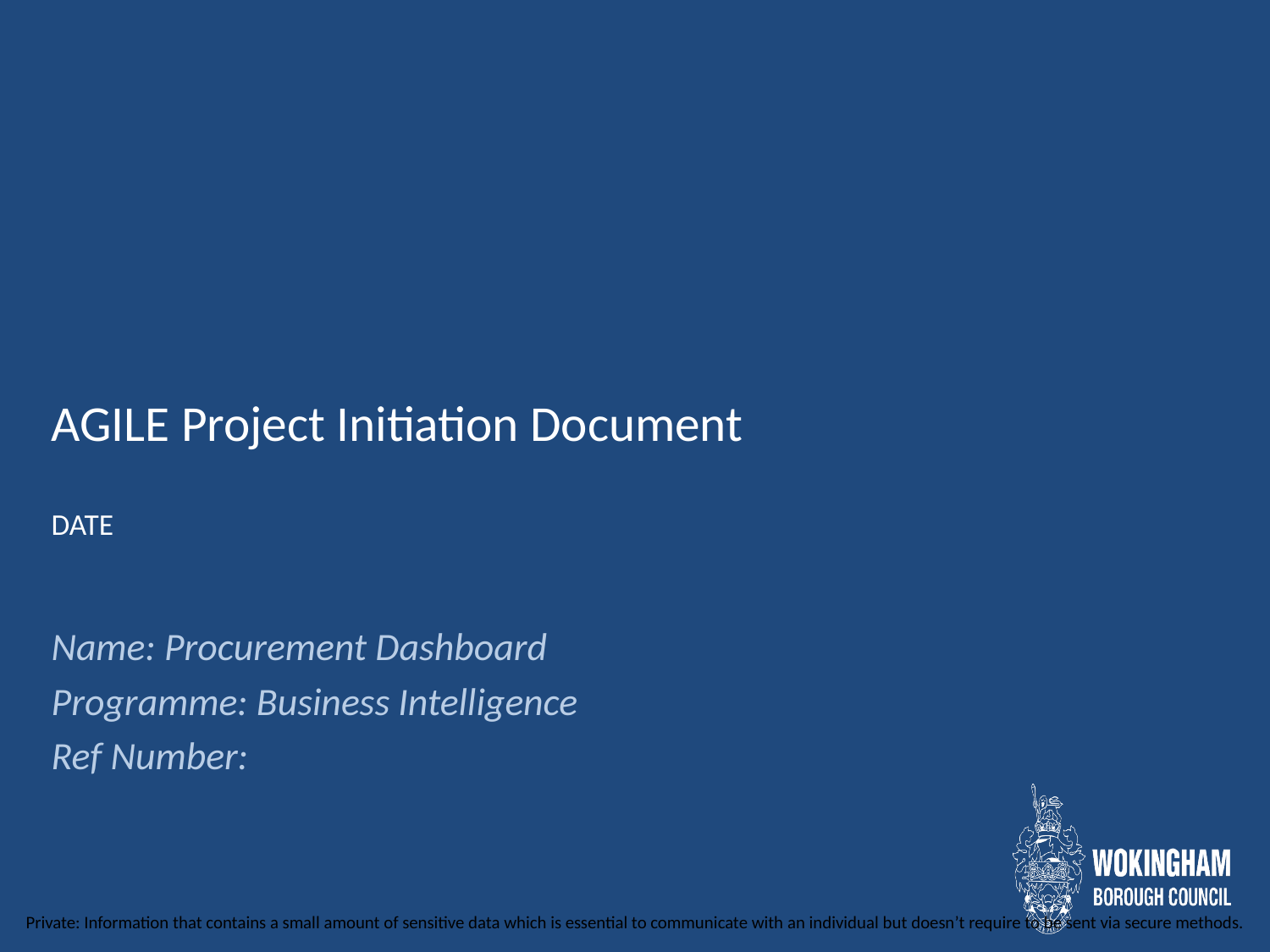

AGILE Project Initiation Document
DATE
Name: Procurement Dashboard
Programme: Business Intelligence
Ref Number: